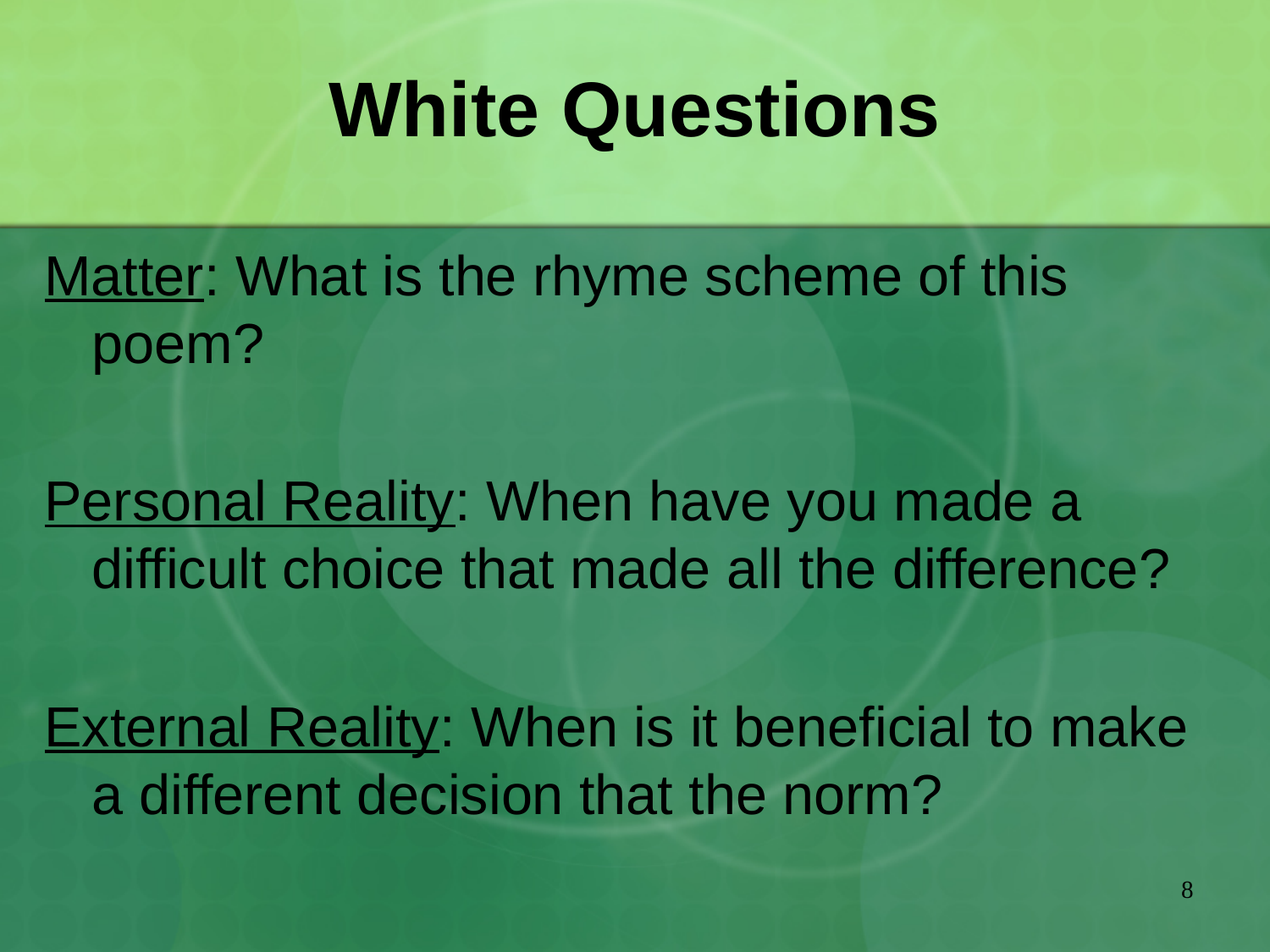

# White Questions
Matter: What is the rhyme scheme of this poem?

Personal Reality: When have you made a difficult choice that made all the difference?

External Reality: When is it beneficial to make a different decision that the norm?

8